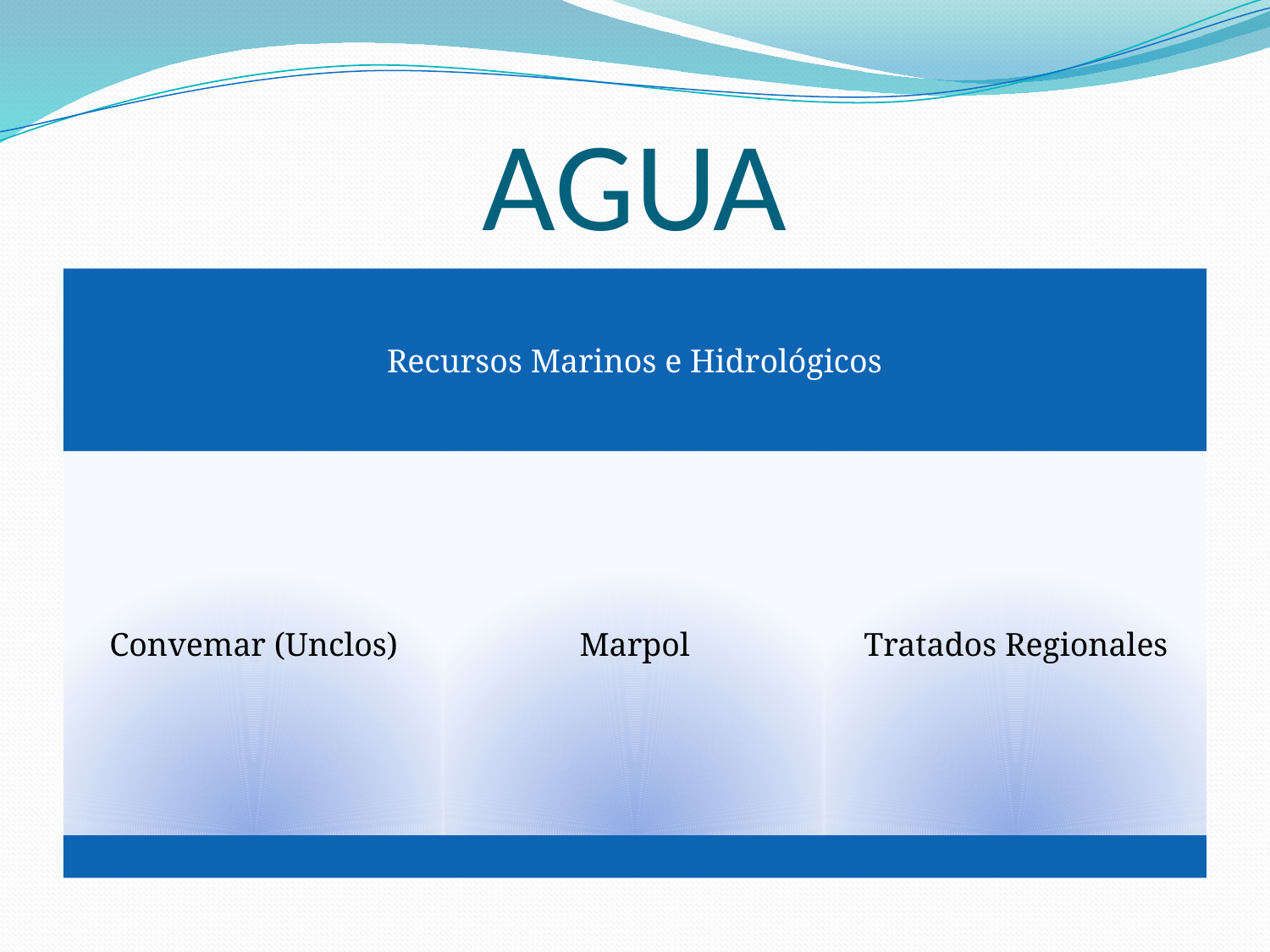

# AGUA
Recursos Marinos e Hidrológicos
Convemar (Unclos)
Marpol
Tratados Regionales